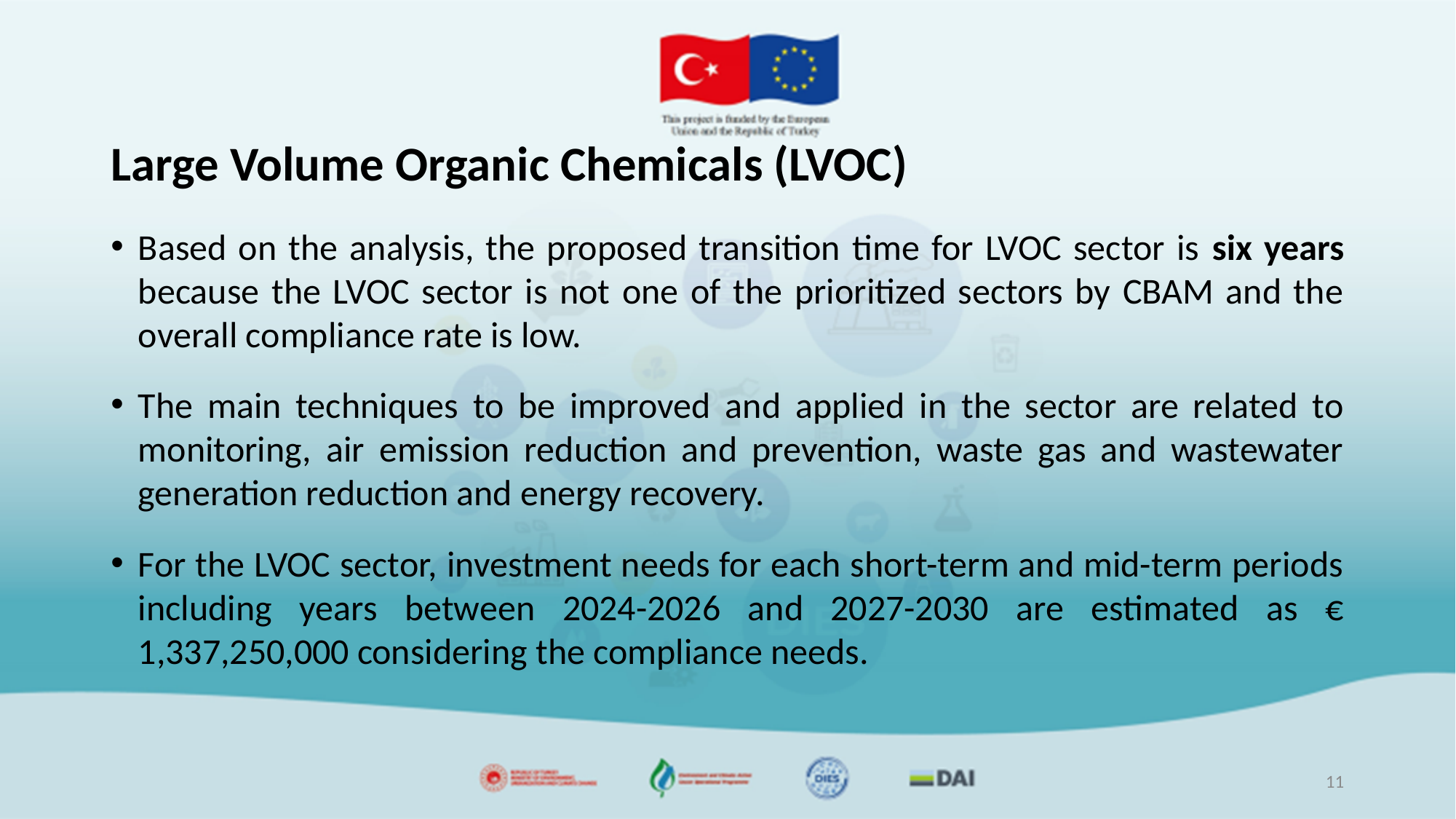

# Large Volume Organic Chemicals (LVOC)
Based on the analysis, the proposed transition time for LVOC sector is six years because the LVOC sector is not one of the prioritized sectors by CBAM and the overall compliance rate is low.
The main techniques to be improved and applied in the sector are related to monitoring, air emission reduction and prevention, waste gas and wastewater generation reduction and energy recovery.
For the LVOC sector, investment needs for each short-term and mid-term periods including years between 2024-2026 and 2027-2030 are estimated as € 1,337,250,000 considering the compliance needs.
11